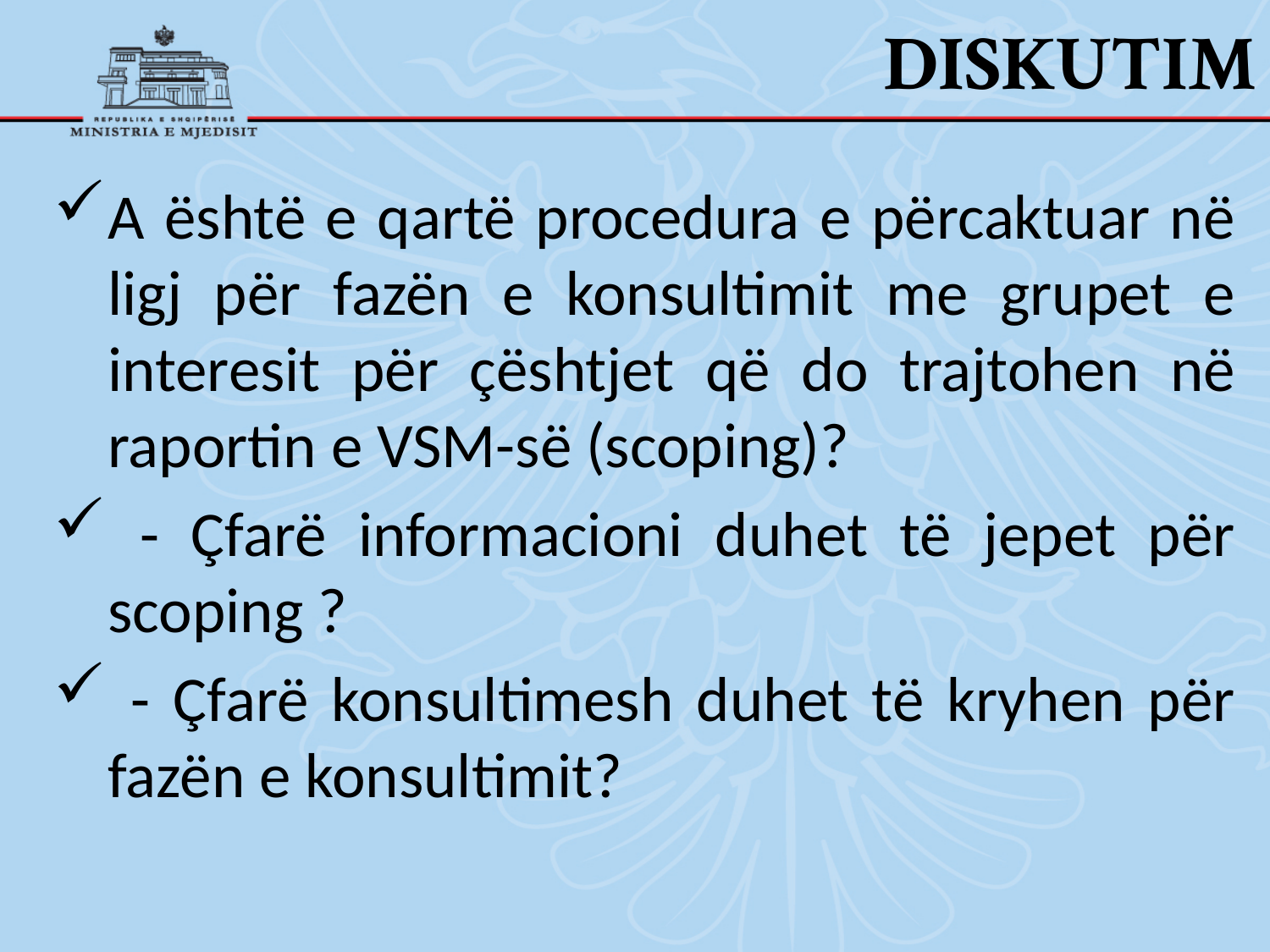

# DISKUTIM
A është e qartë procedura e përcaktuar në ligj për fazën e konsultimit me grupet e interesit për çështjet që do trajtohen në raportin e VSM-së (scoping)?
 - Çfarë informacioni duhet të jepet për scoping ?
 - Çfarë konsultimesh duhet të kryhen për fazën e konsultimit?